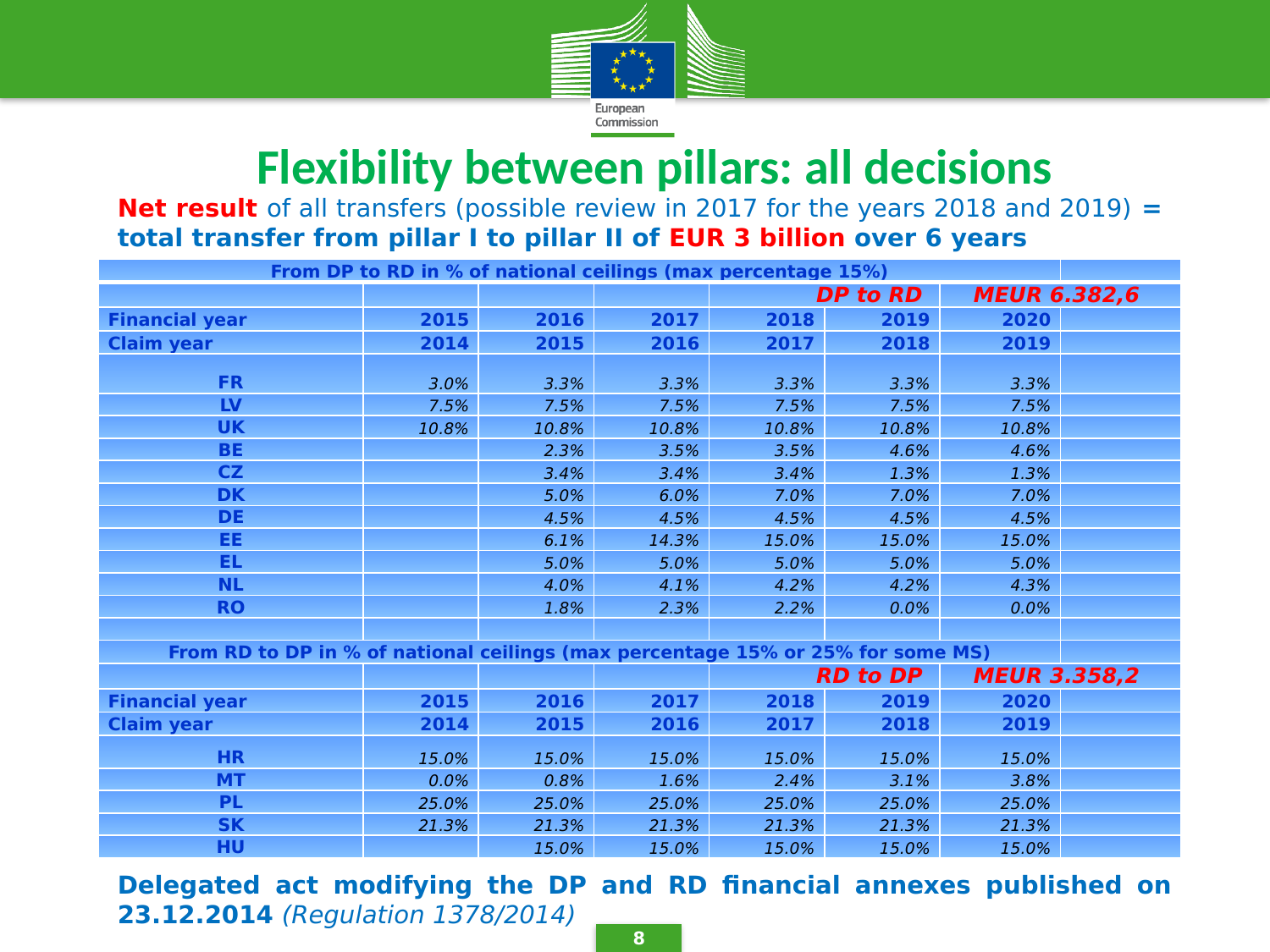

Flexibility between pillars: all decisions
Net result of all transfers (possible review in 2017 for the years 2018 and 2019) = total transfer from pillar I to pillar II of EUR 3 billion over 6 years
| From DP to RD in % of national ceilings (max percentage 15%) |  |  |  |  |  |  |  |
| --- | --- | --- | --- | --- | --- | --- | --- |
|  |  |  |  | DP to RD |  | MEUR 6.382,6 |  |
| Financial year | 2015 | 2016 | 2017 | 2018 | 2019 | 2020 |  |
| Claim year | 2014 | 2015 | 2016 | 2017 | 2018 | 2019 |  |
| FR | 3.0% | 3.3% | 3.3% | 3.3% | 3.3% | 3.3% |  |
| LV | 7.5% | 7.5% | 7.5% | 7.5% | 7.5% | 7.5% |  |
| UK | 10.8% | 10.8% | 10.8% | 10.8% | 10.8% | 10.8% |  |
| BE |  | 2.3% | 3.5% | 3.5% | 4.6% | 4.6% |  |
| CZ |  | 3.4% | 3.4% | 3.4% | 1.3% | 1.3% |  |
| DK |  | 5.0% | 6.0% | 7.0% | 7.0% | 7.0% |  |
| DE |  | 4.5% | 4.5% | 4.5% | 4.5% | 4.5% |  |
| EE |  | 6.1% | 14.3% | 15.0% | 15.0% | 15.0% |  |
| EL |  | 5.0% | 5.0% | 5.0% | 5.0% | 5.0% |  |
| NL |  | 4.0% | 4.1% | 4.2% | 4.2% | 4.3% |  |
| RO |  | 1.8% | 2.3% | 2.2% | 0.0% | 0.0% |  |
|  |  |  |  |  |  |  |  |
| From RD to DP in % of national ceilings (max percentage 15% or 25% for some MS) |  |  |  |  |  |  |  |
|  |  |  |  | RD to DP |  | MEUR 3.358,2 |  |
| Financial year | 2015 | 2016 | 2017 | 2018 | 2019 | 2020 |  |
| Claim year | 2014 | 2015 | 2016 | 2017 | 2018 | 2019 |  |
| HR | 15.0% | 15.0% | 15.0% | 15.0% | 15.0% | 15.0% |  |
| MT | 0.0% | 0.8% | 1.6% | 2.4% | 3.1% | 3.8% |  |
| PL | 25.0% | 25.0% | 25.0% | 25.0% | 25.0% | 25.0% |  |
| SK | 21.3% | 21.3% | 21.3% | 21.3% | 21.3% | 21.3% |  |
| HU |  | 15.0% | 15.0% | 15.0% | 15.0% | 15.0% |  |
Delegated act modifying the DP and RD financial annexes published on 23.12.2014 (Regulation 1378/2014)
8